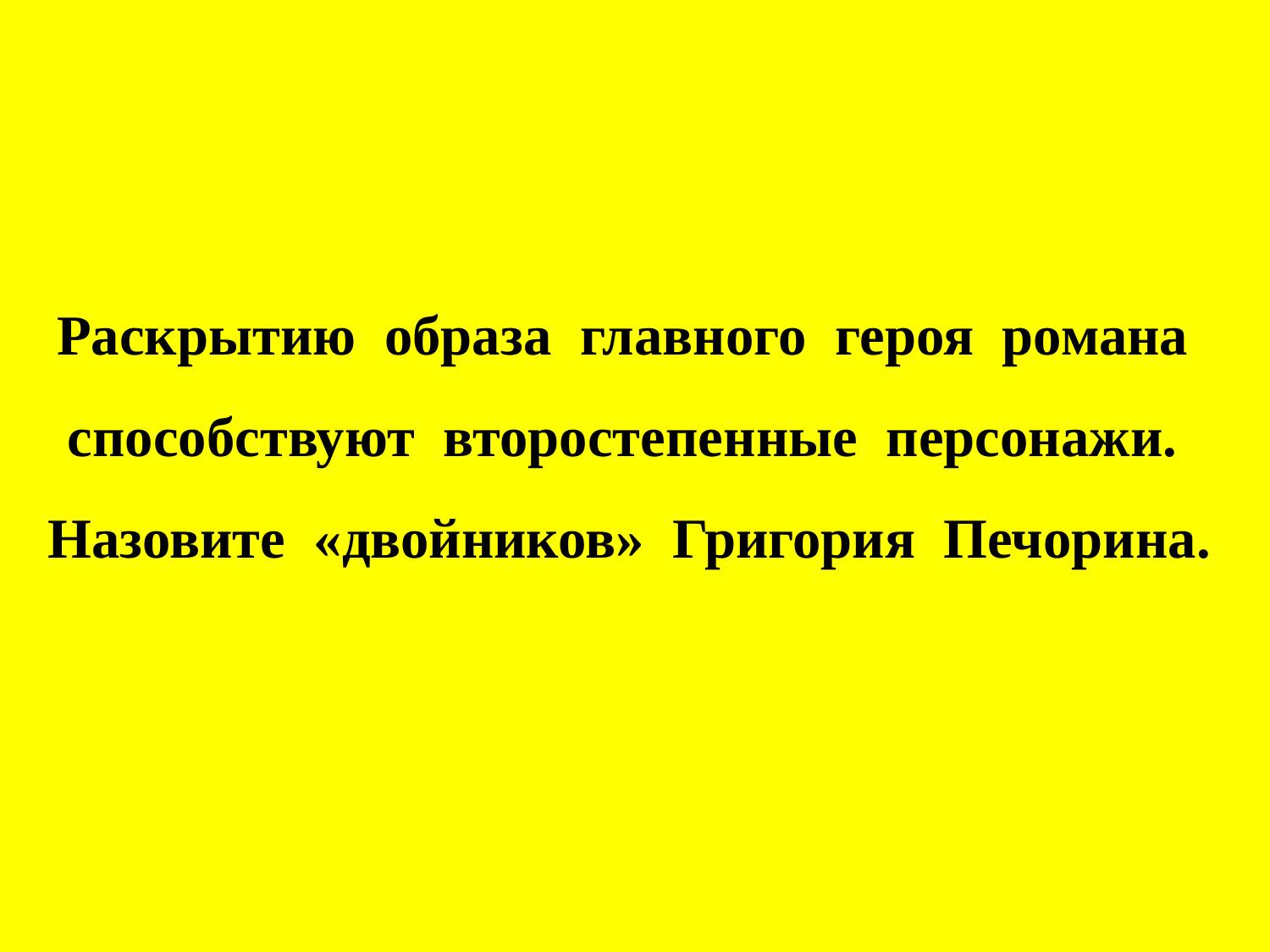

Раскрытию  образа  главного  героя  романа  способствуют  второстепенные  персонажи.  Назовите  «двойников»  Григория  Печорина.